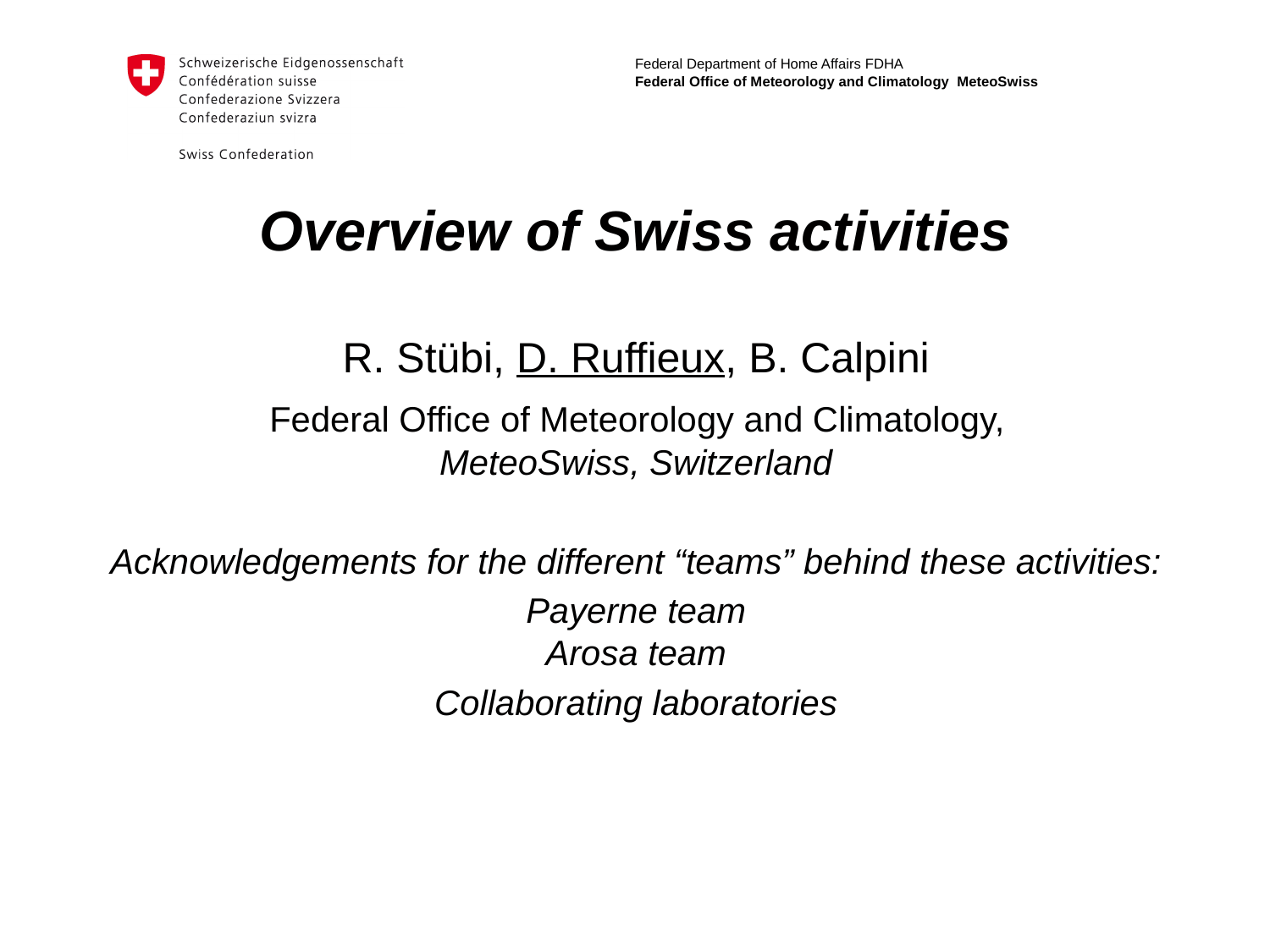

Overview of Swiss activities

R. Stübi, D. Ruffieux, B. Calpini
 Federal Office of Meteorology and Climatology,
MeteoSwiss, Switzerland

Acknowledgements for the different “teams” behind these activities:
Payerne team
Arosa team
Collaborating laboratories